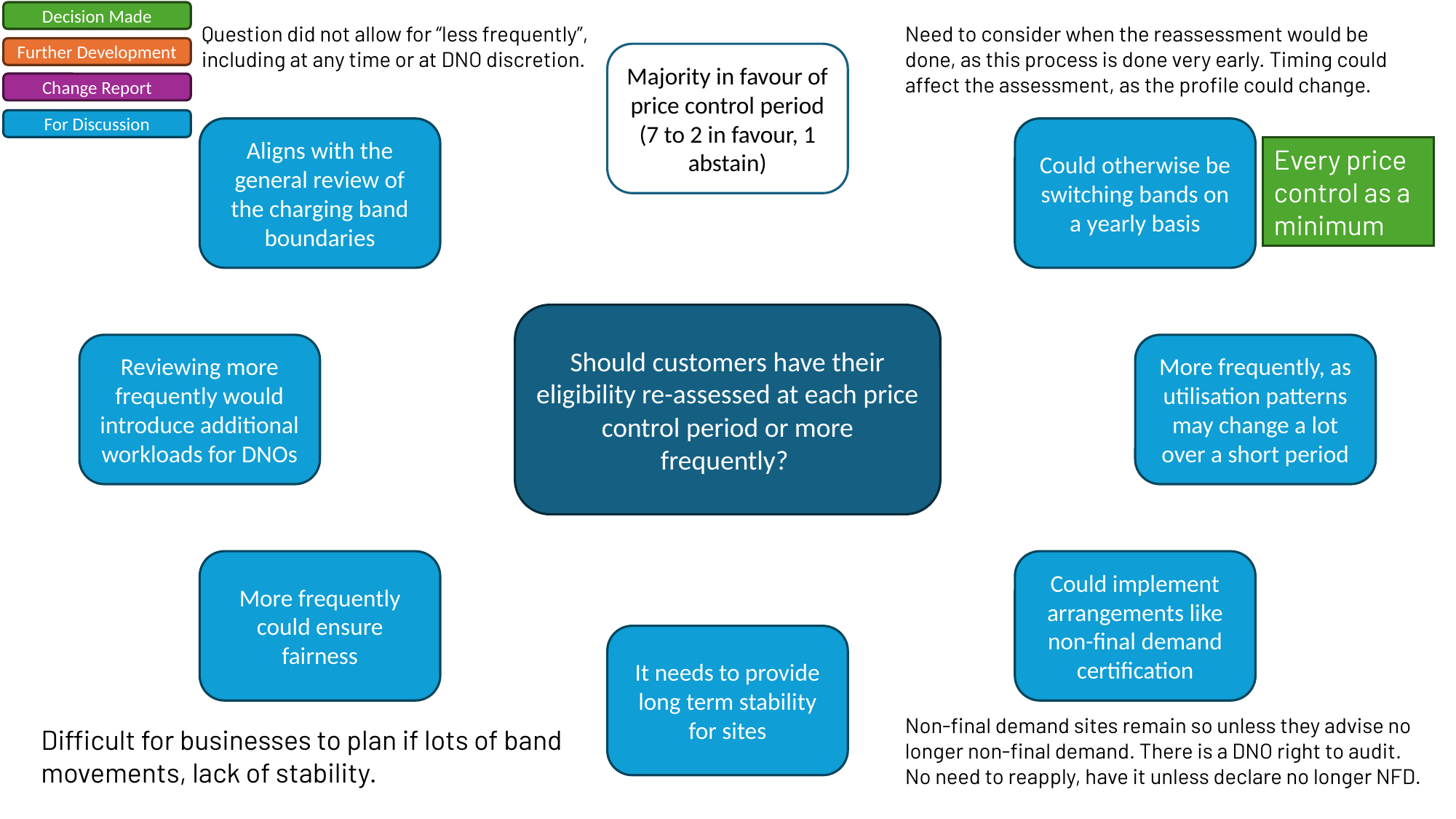

Decision Made
Question did not allow for “less frequently”, including at any time or at DNO discretion.
Need to consider when the reassessment would be done, as this process is done very early. Timing could affect the assessment, as the profile could change.
Further Development
Majority in favour of price control period
(7 to 2 in favour, 1 abstain)
Change Report
For Discussion
Aligns with the general review of the charging band boundaries
Could otherwise be switching bands on a yearly basis
Every price control as a minimum
Should customers have their eligibility re-assessed at each price control period or more frequently?
Reviewing more frequently would introduce additional workloads for DNOs
More frequently, as utilisation patterns may change a lot over a short period
More frequently could ensure fairness
Could implement arrangements like non-final demand certification
It needs to provide long term stability for sites
Non-final demand sites remain so unless they advise no longer non-final demand. There is a DNO right to audit. No need to reapply, have it unless declare no longer NFD.
Difficult for businesses to plan if lots of band movements, lack of stability.